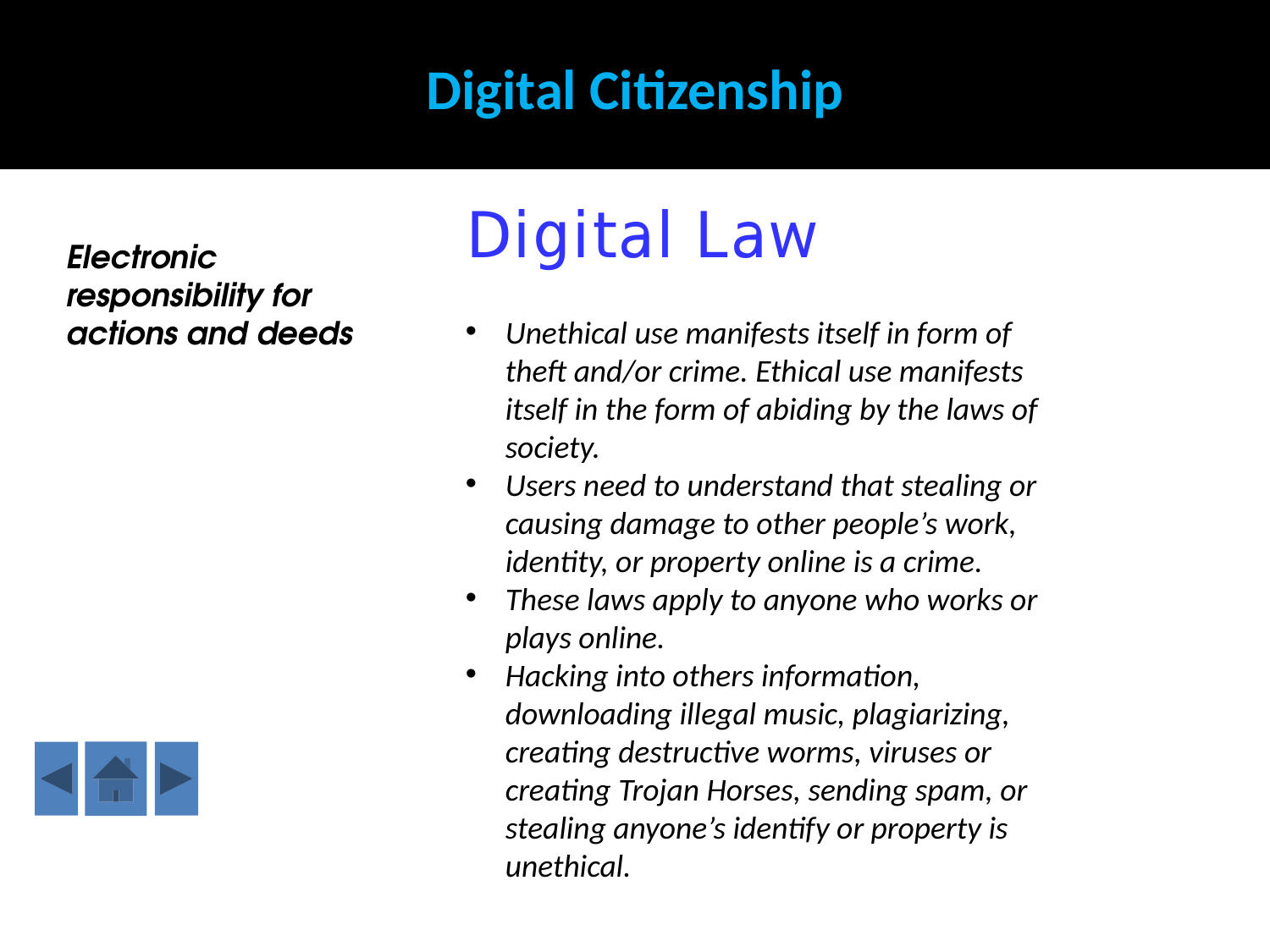

Digital Citizenship
Sharing
Digital Law
Electronic responsibility for actions and deeds
Unethical use manifests itself in form of theft and/or crime. Ethical use manifests itself in the form of abiding by the laws of society.
Users need to understand that stealing or causing damage to other people’s work, identity, or property online is a crime.
These laws apply to anyone who works or plays online.
Hacking into others information, downloading illegal music, plagiarizing, creating destructive worms, viruses or creating Trojan Horses, sending spam, or stealing anyone’s identify or property is unethical.